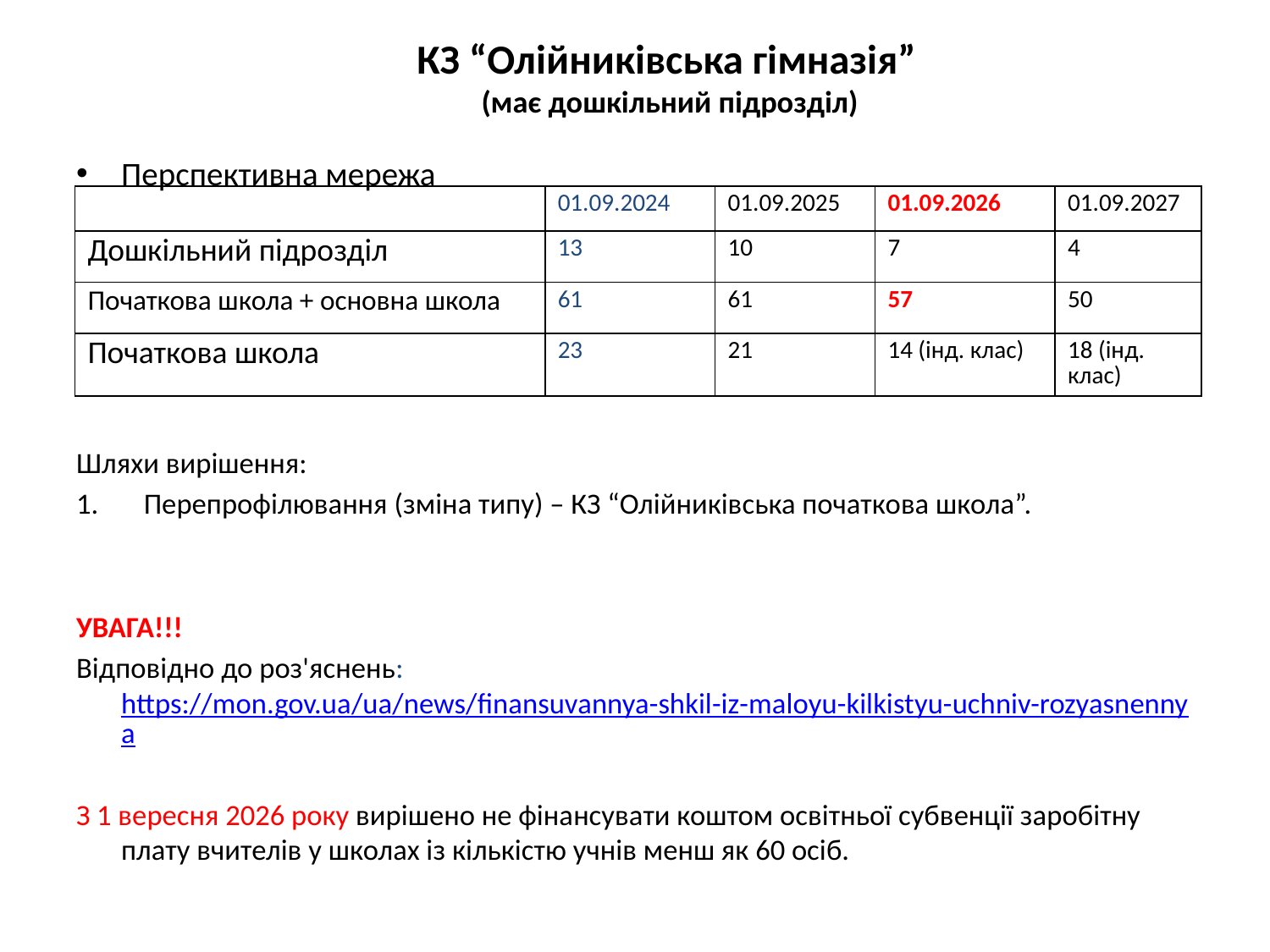

# КЗ “Олійниківська гімназія” (має дошкільний підрозділ)
Перспективна мережа

Шляхи вирішення:
Перепрофілювання (зміна типу) – КЗ “Олійниківська початкова школа”.

УВАГА!!!
Відповідно до роз'яснень: https://mon.gov.ua/ua/news/finansuvannya-shkil-iz-maloyu-kilkistyu-uchniv-rozyasnennya

З 1 вересня 2026 року вирішено не фінансувати коштом освітньої субвенції заробітну плату вчителів у школах із кількістю учнів менш як 60 осіб.

|  | 01.09.2024 | 01.09.2025 | 01.09.2026 | 01.09.2027 |
| --- | --- | --- | --- | --- |
| Дошкільний підрозділ | 13 | 10 | 7 | 4 |
| Початкова школа + основна школа | 61 | 61 | 57 | 50 |
| Початкова школа | 23 | 21 | 14 (інд. клас) | 18 (інд. клас) |